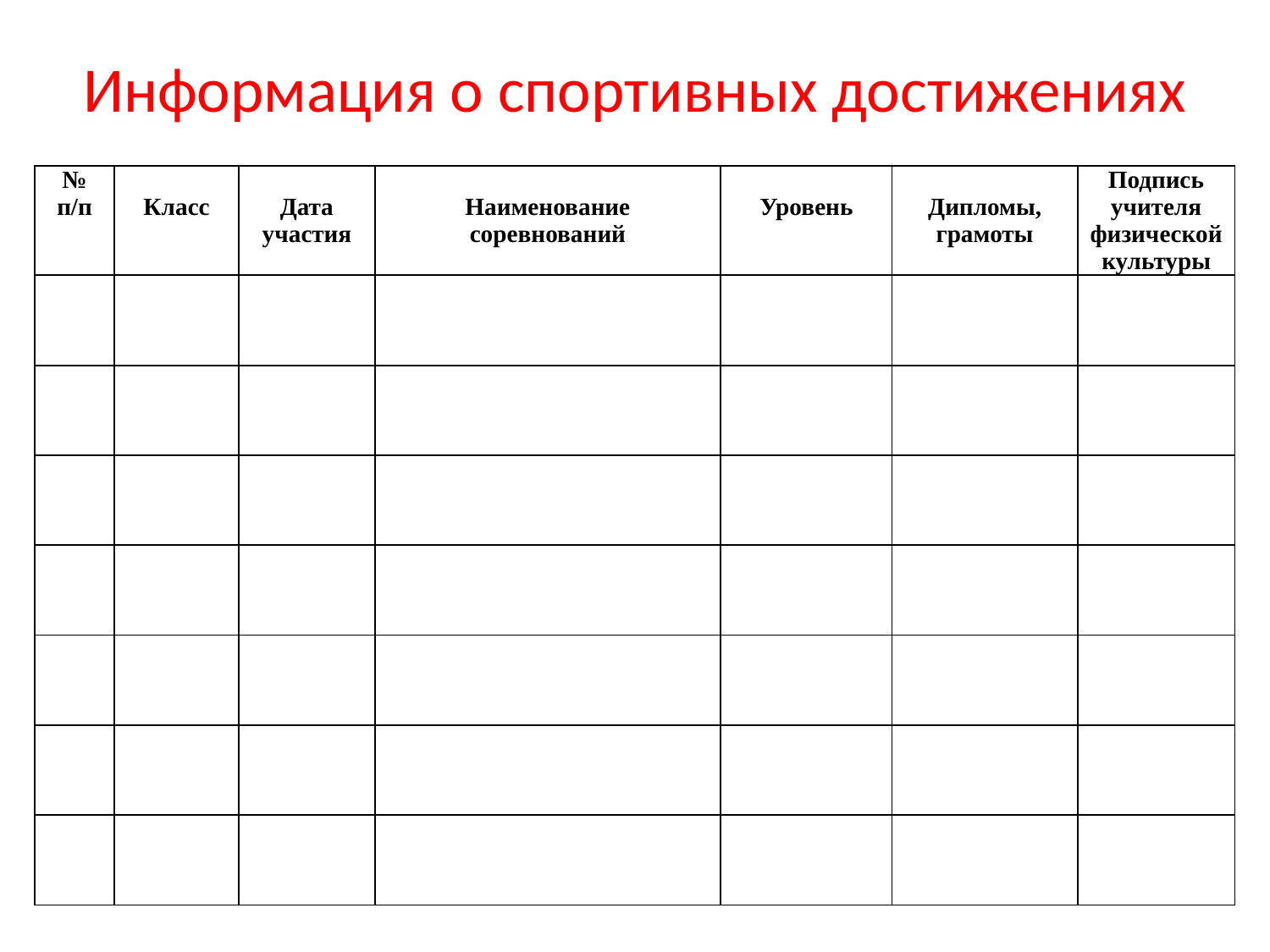

# Информация о спортивных достижениях
| № п/п | Класс | Дата участия | Наименование соревнований | Уровень | Дипломы, грамоты | Подпись учителя физической культуры |
| --- | --- | --- | --- | --- | --- | --- |
|  |  |  |  |  |  |  |
|  |  |  |  |  |  |  |
|  |  |  |  |  |  |  |
|  |  |  |  |  |  |  |
|  |  |  |  |  |  |  |
|  |  |  |  |  |  |  |
|  |  |  |  |  |  |  |